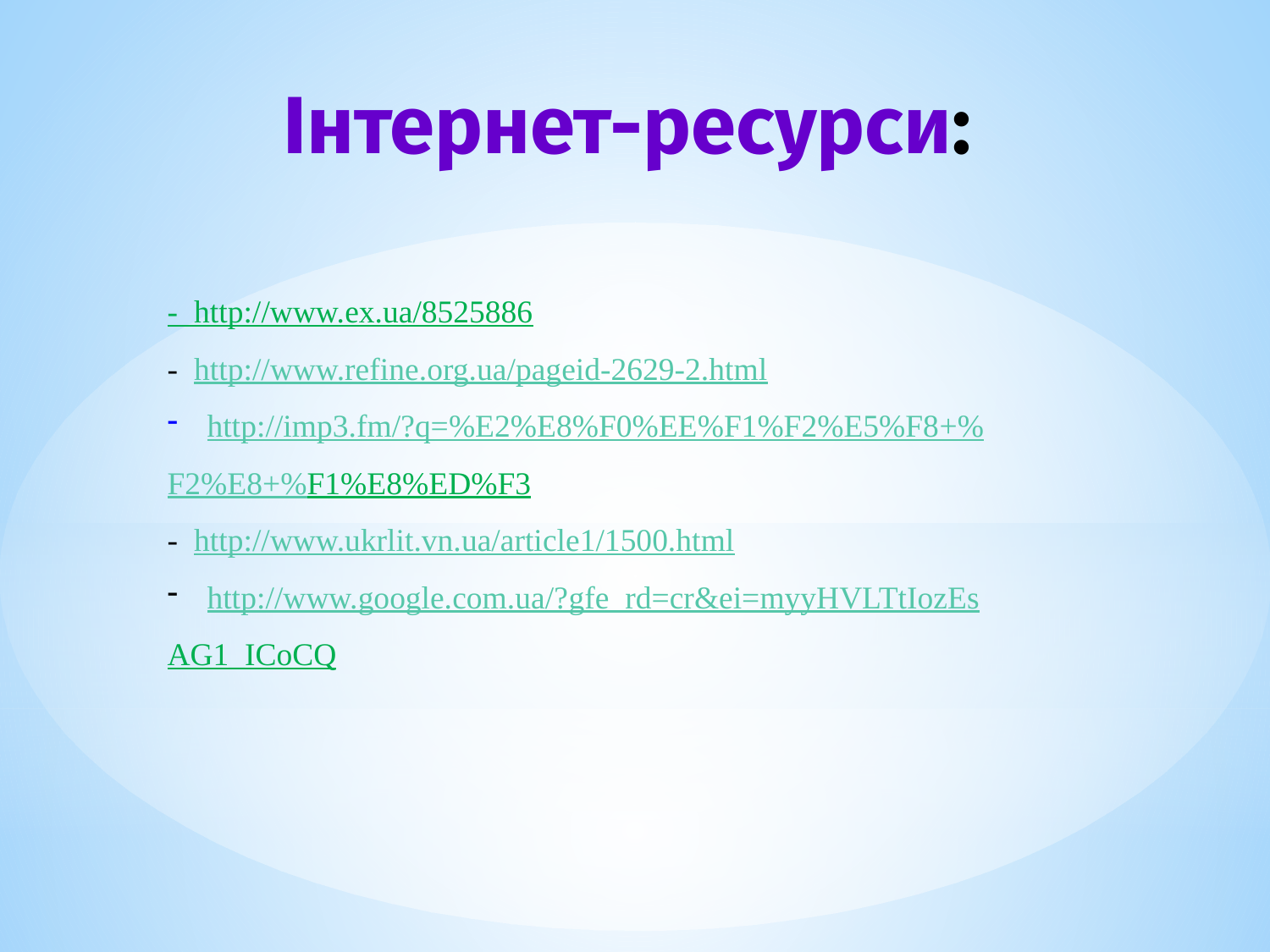

# Інтернет-ресурси:
-  http://www.ex.ua/8525886
-  http://www.refine.org.ua/pageid-2629-2.html
http://imp3.fm/?q=%E2%E8%F0%EE%F1%F2%E5%F8+%
F2%E8+%F1%E8%ED%F3
-  http://www.ukrlit.vn.ua/article1/1500.html
http://www.google.com.ua/?gfe_rd=cr&ei=myyHVLTtIozEs
AG1_ICoCQ